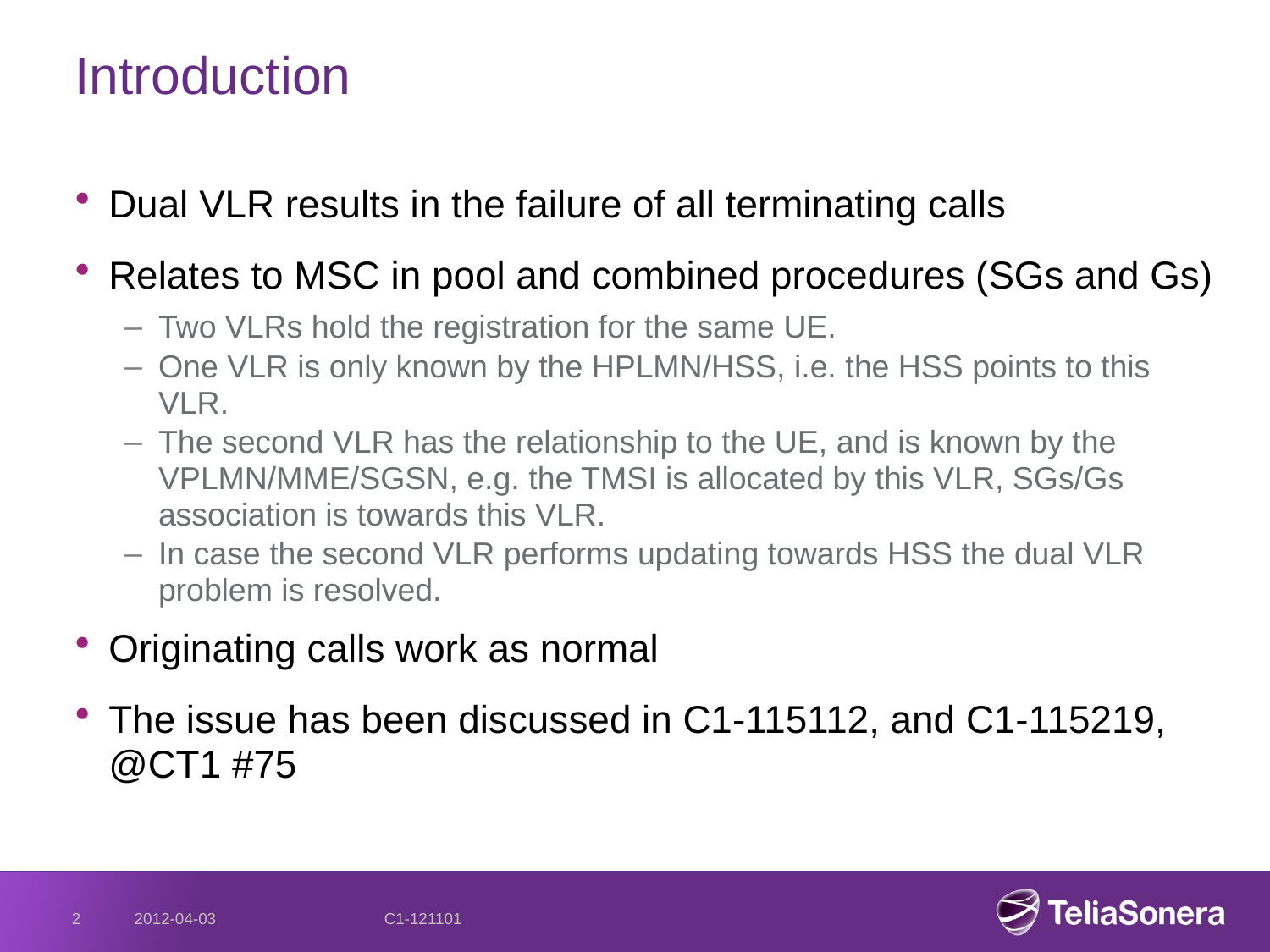

# Introduction
Dual VLR results in the failure of all terminating calls
Relates to MSC in pool and combined procedures (SGs and Gs)
Two VLRs hold the registration for the same UE.
One VLR is only known by the HPLMN/HSS, i.e. the HSS points to this VLR.
The second VLR has the relationship to the UE, and is known by the VPLMN/MME/SGSN, e.g. the TMSI is allocated by this VLR, SGs/Gs association is towards this VLR.
In case the second VLR performs updating towards HSS the dual VLR problem is resolved.
Originating calls work as normal
The issue has been discussed in C1-115112, and C1-115219, @CT1 #75

2
2012-04-03
C1-121101